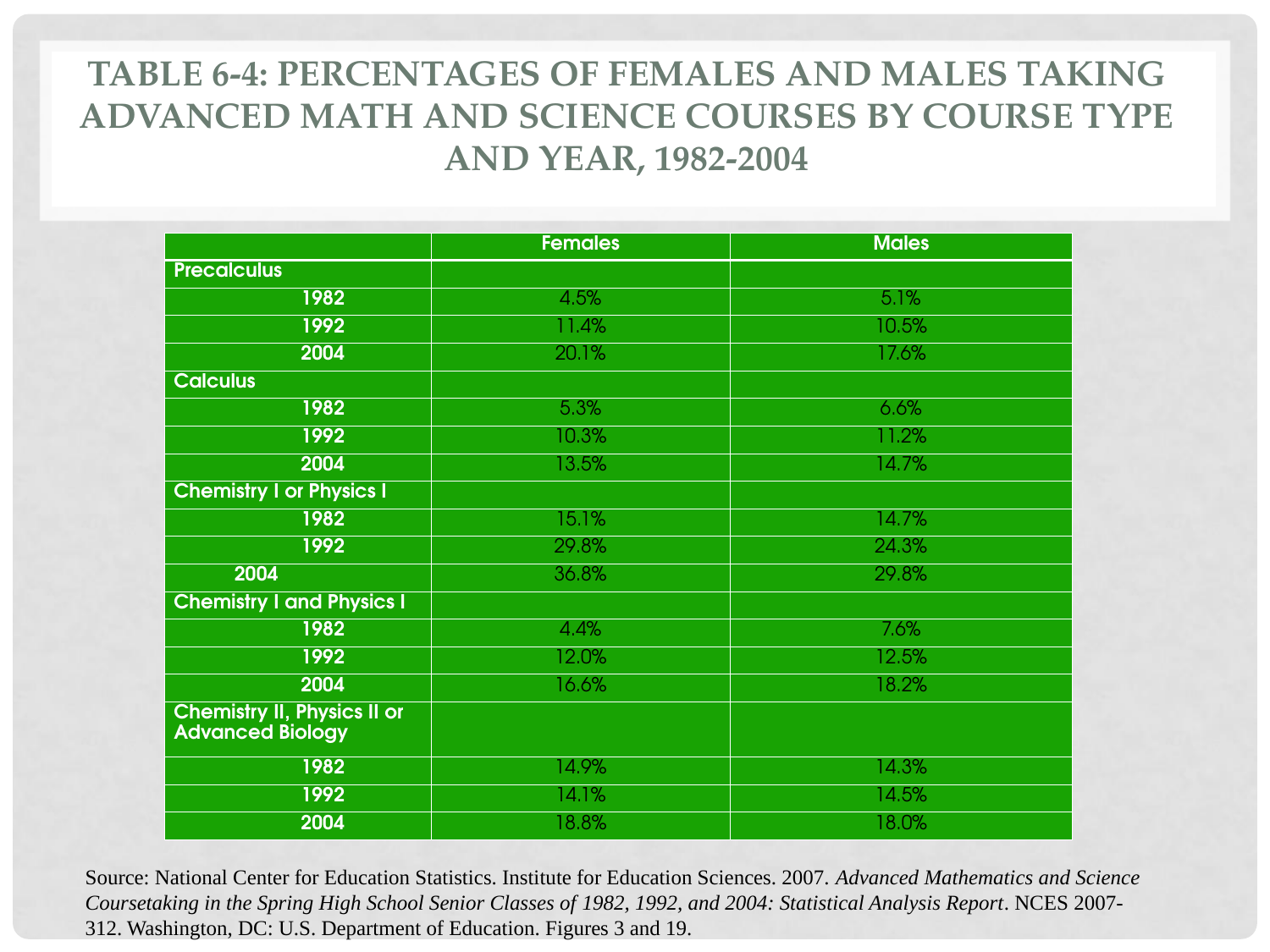

# TABLE 6-4: PERCENTAGES OF FEMALES AND MALES TAKING ADVANCED MATH AND SCIENCE COURSES BY COURSE TYPE AND YEAR, 1982-2004
|  | Females | Males |
| --- | --- | --- |
| Precalculus |  |  |
| 1982 | 4.5% | 5.1% |
| 1992 | 11.4% | 10.5% |
| 2004 | 20.1% | 17.6% |
| Calculus |  |  |
| 1982 | 5.3% | 6.6% |
| 1992 | 10.3% | 11.2% |
| 2004 | 13.5% | 14.7% |
| Chemistry I or Physics I |  |  |
| 1982 | 15.1% | 14.7% |
| 1992 | 29.8% | 24.3% |
| 2004 | 36.8% | 29.8% |
| Chemistry I and Physics I |  |  |
| 1982 | 4.4% | 7.6% |
| 1992 | 12.0% | 12.5% |
| 2004 | 16.6% | 18.2% |
| Chemistry II, Physics II or Advanced Biology |  |  |
| 1982 | 14.9% | 14.3% |
| 1992 | 14.1% | 14.5% |
| 2004 | 18.8% | 18.0% |

Source: National Center for Education Statistics. Institute for Education Sciences. 2007. Advanced Mathematics and Science Coursetaking in the Spring High School Senior Classes of 1982, 1992, and 2004: Statistical Analysis Report. NCES 2007-312. Washington, DC: U.S. Department of Education. Figures 3 and 19.